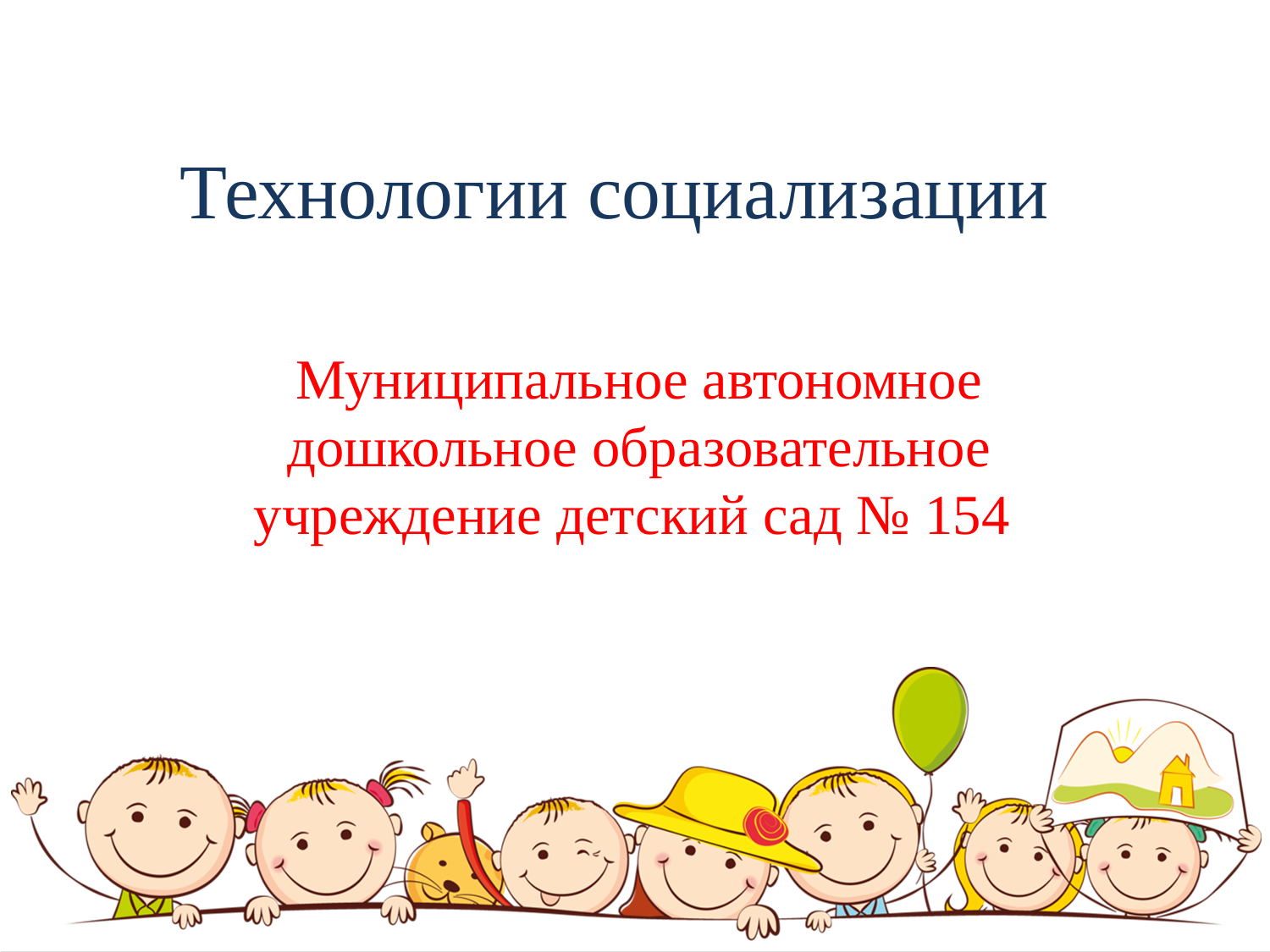

# Технологии социализации
Муниципальное автономное дошкольное образовательное учреждение детский сад № 154